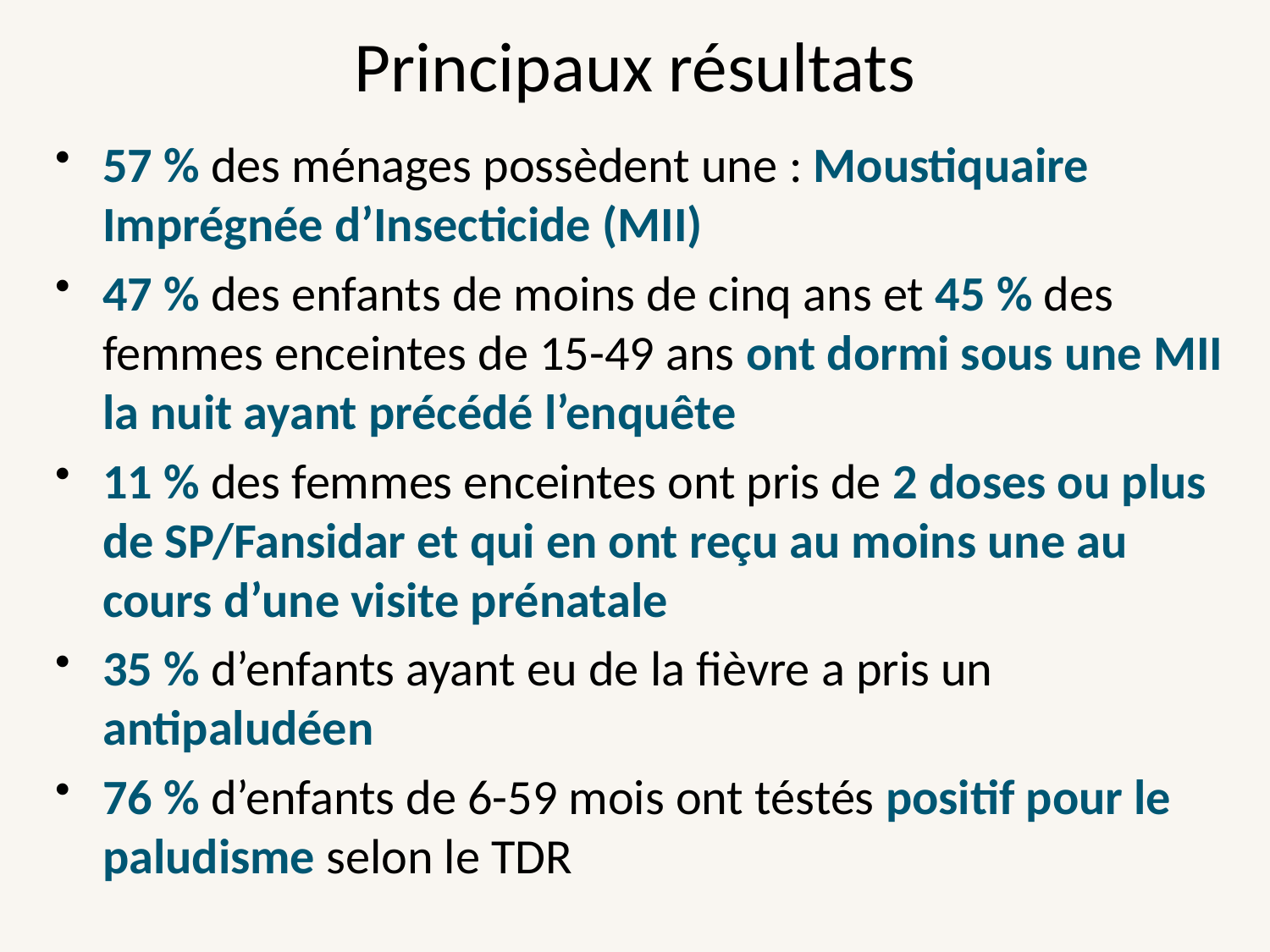

# Principaux résultats
57 % des ménages possèdent une : Moustiquaire Imprégnée d’Insecticide (MII)
47 % des enfants de moins de cinq ans et 45 % des femmes enceintes de 15-49 ans ont dormi sous une MII la nuit ayant précédé l’enquête
11 % des femmes enceintes ont pris de 2 doses ou plus de SP/Fansidar et qui en ont reçu au moins une au cours d’une visite prénatale
35 % d’enfants ayant eu de la fièvre a pris un antipaludéen
76 % d’enfants de 6-59 mois ont téstés positif pour le paludisme selon le TDR